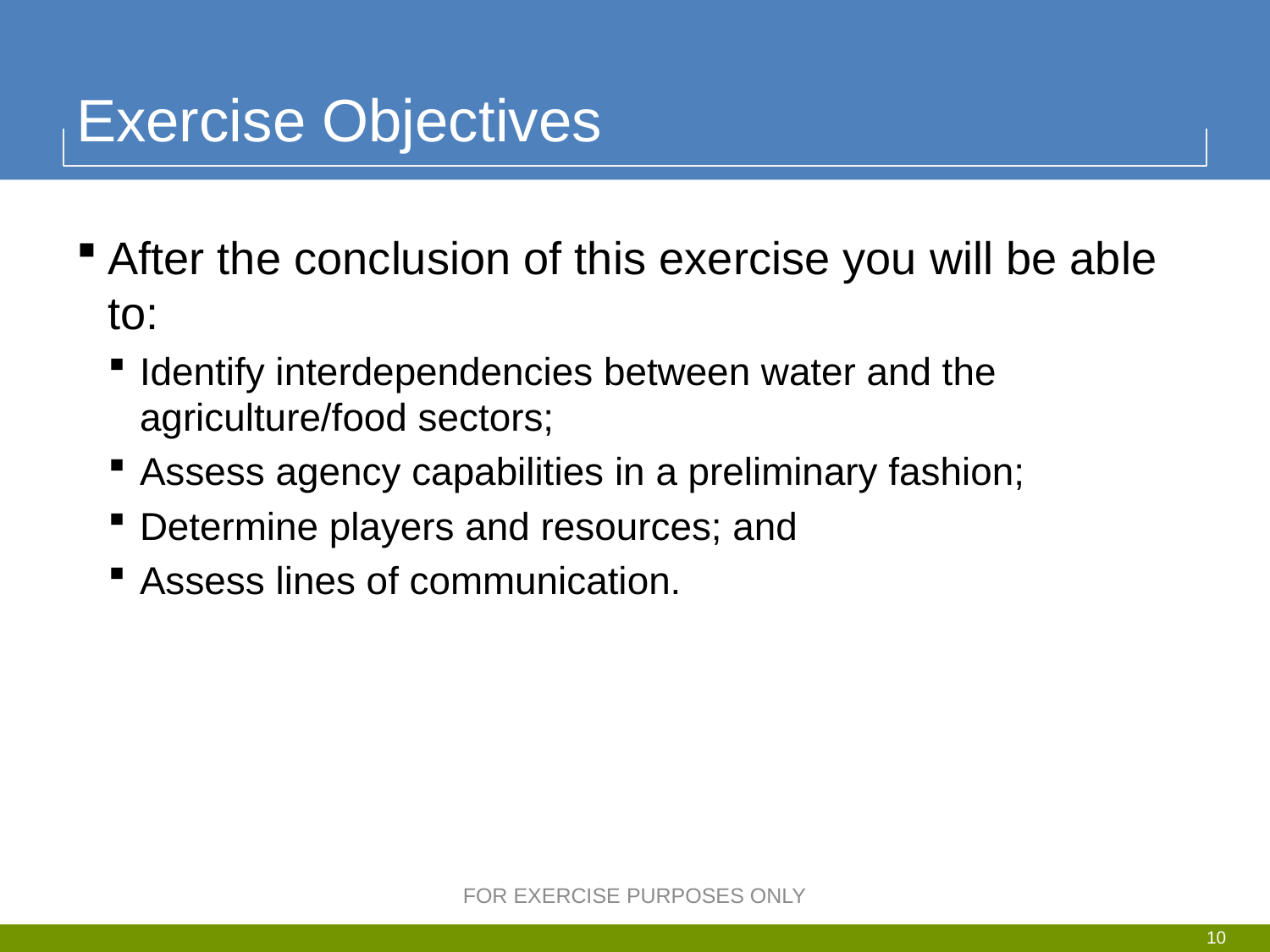

# Exercise Objectives
After the conclusion of this exercise you will be able to:
Identify interdependencies between water and the agriculture/food sectors;
Assess agency capabilities in a preliminary fashion;
Determine players and resources; and
Assess lines of communication.
FOR EXERCISE PURPOSES ONLY